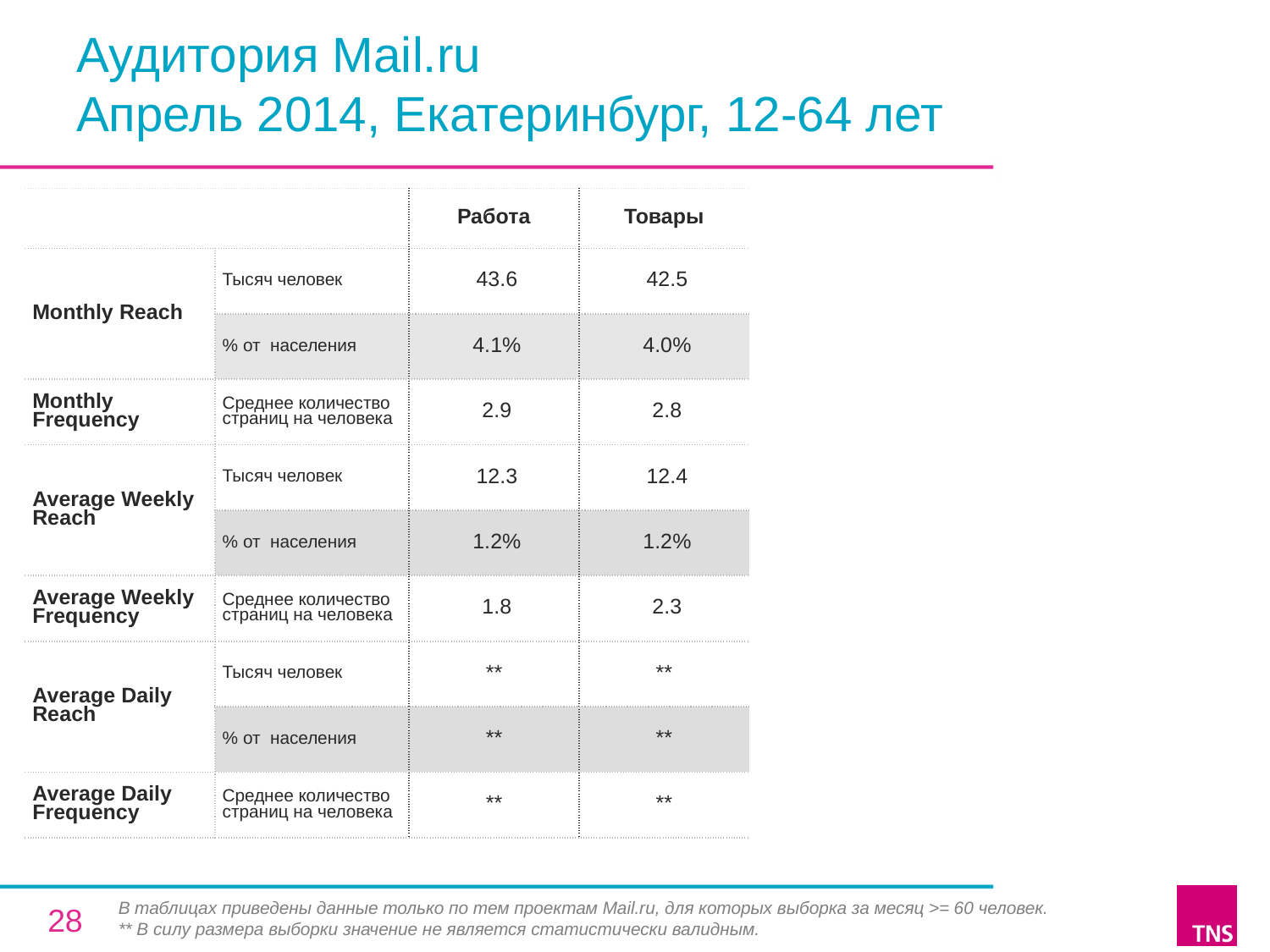

# Аудитория Mail.ru Апрель 2014, Екатеринбург, 12-64 лет
|  |  | Работа | Товары |
| --- | --- | --- | --- |
| Monthly Reach | Тысяч человек | 43.6 | 42.5 |
|  | % от населения | 4.1% | 4.0% |
| Monthly Frequency | Среднее количество страниц на человека | 2.9 | 2.8 |
| Average Weekly Reach | Тысяч человек | 12.3 | 12.4 |
|  | % от населения | 1.2% | 1.2% |
| Average Weekly Frequency | Среднее количество страниц на человека | 1.8 | 2.3 |
| Average Daily Reach | Тысяч человек | \*\* | \*\* |
|  | % от населения | \*\* | \*\* |
| Average Daily Frequency | Среднее количество страниц на человека | \*\* | \*\* |
В таблицах приведены данные только по тем проектам Mail.ru, для которых выборка за месяц >= 60 человек.
** В силу размера выборки значение не является статистически валидным.
28